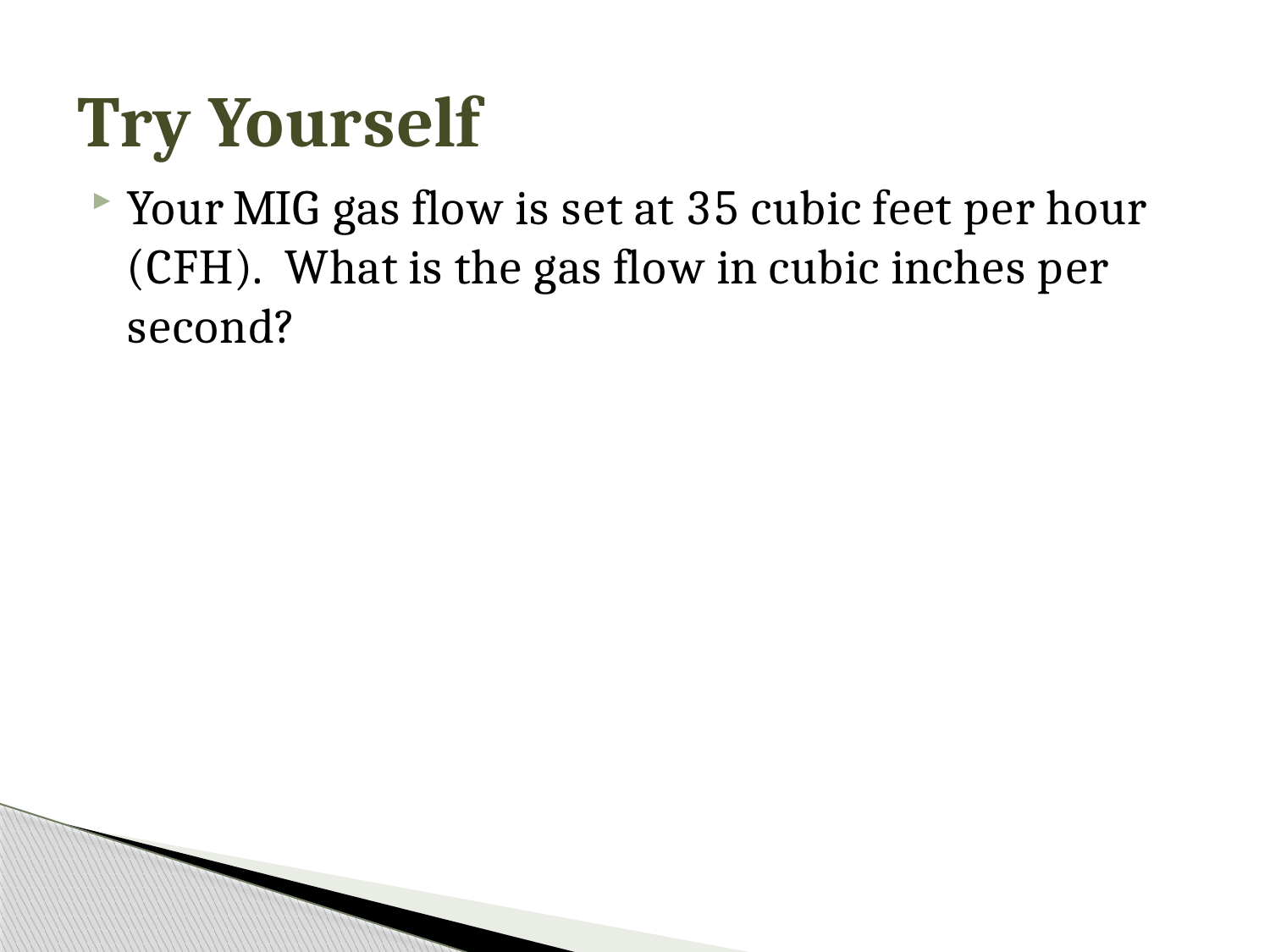

# Try Yourself
Your MIG gas flow is set at 35 cubic feet per hour (CFH).  What is the gas flow in cubic inches per second?